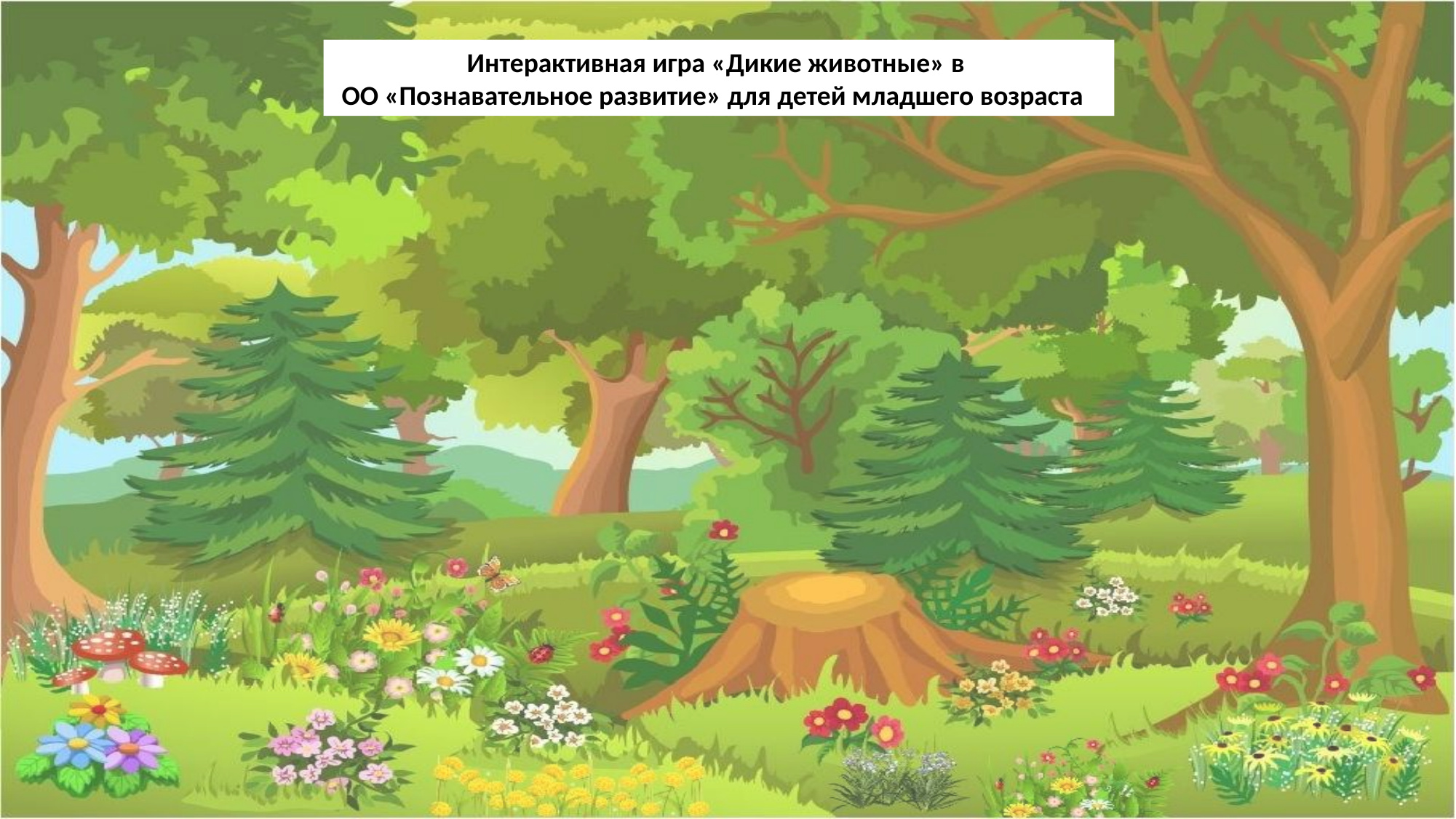

Интерактивная игра «Дикие животные» в
ОО «Познавательное развитие» для детей младшего возраста